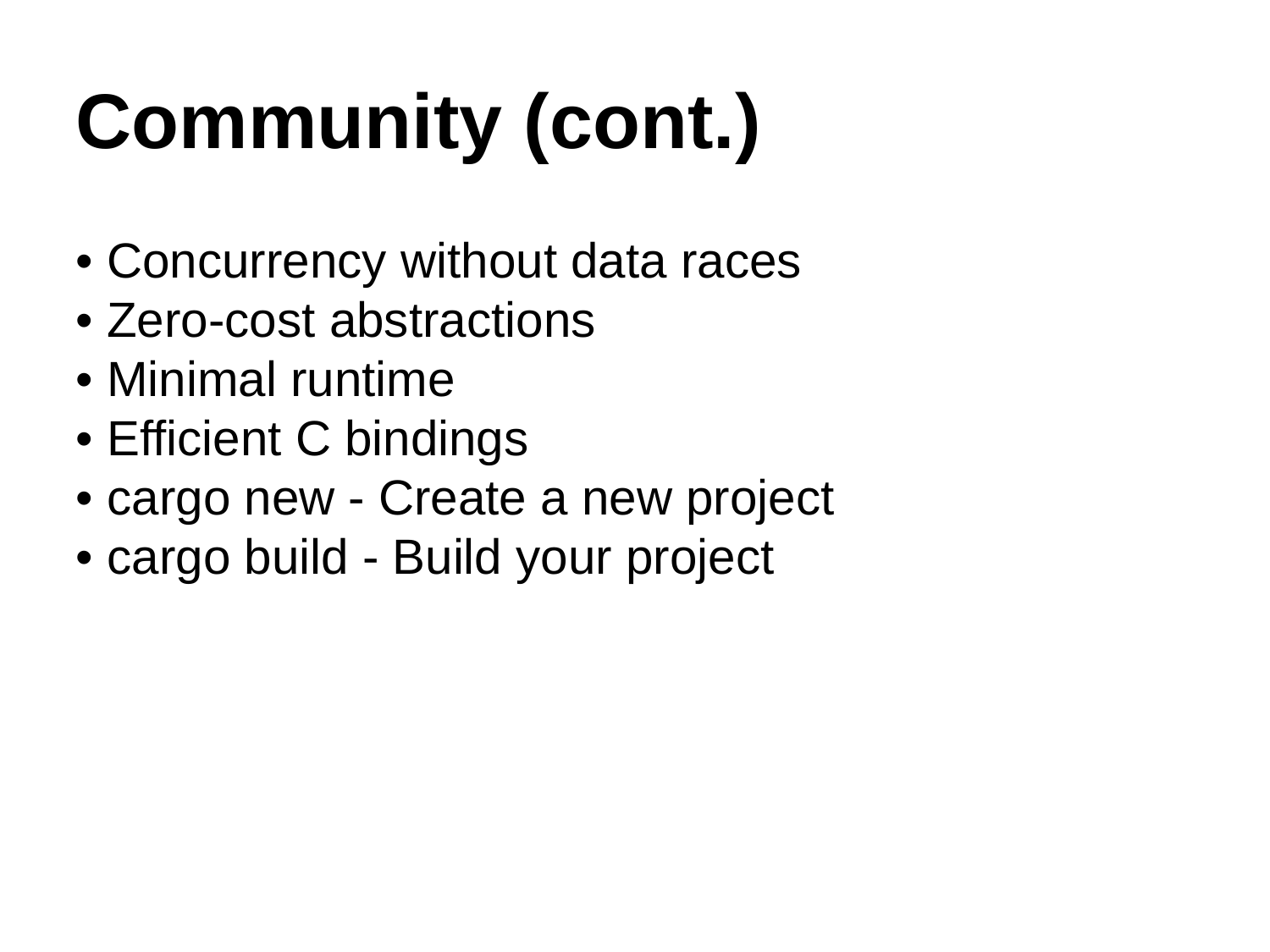

Community (cont.)
• Concurrency without data races
• Zero-cost abstractions
• Minimal runtime
• Efficient C bindings
• cargo new - Create a new project
• cargo build - Build your project